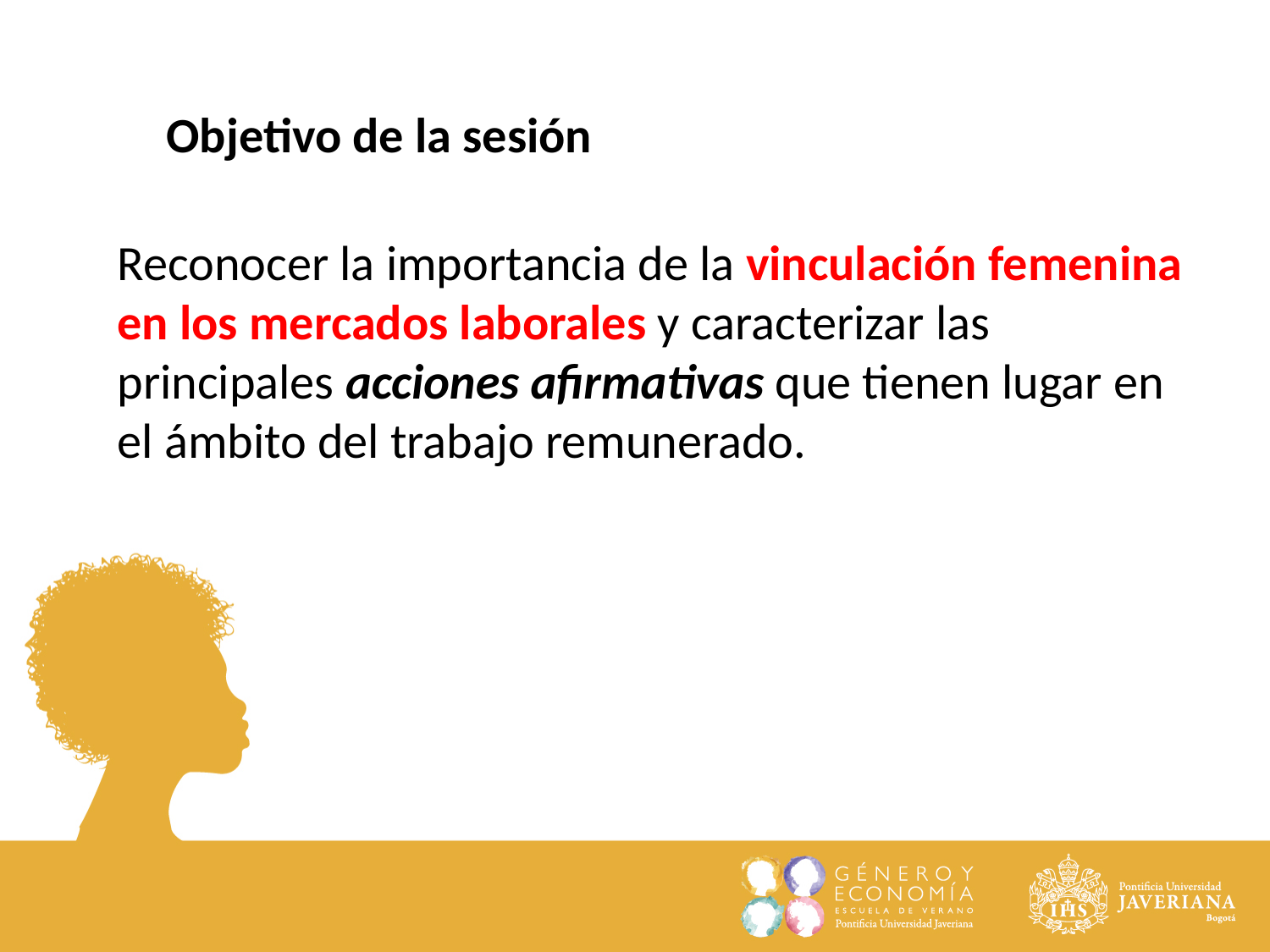

Objetivo de la sesión
Reconocer la importancia de la vinculación femenina en los mercados laborales y caracterizar las principales acciones afirmativas que tienen lugar en el ámbito del trabajo remunerado.